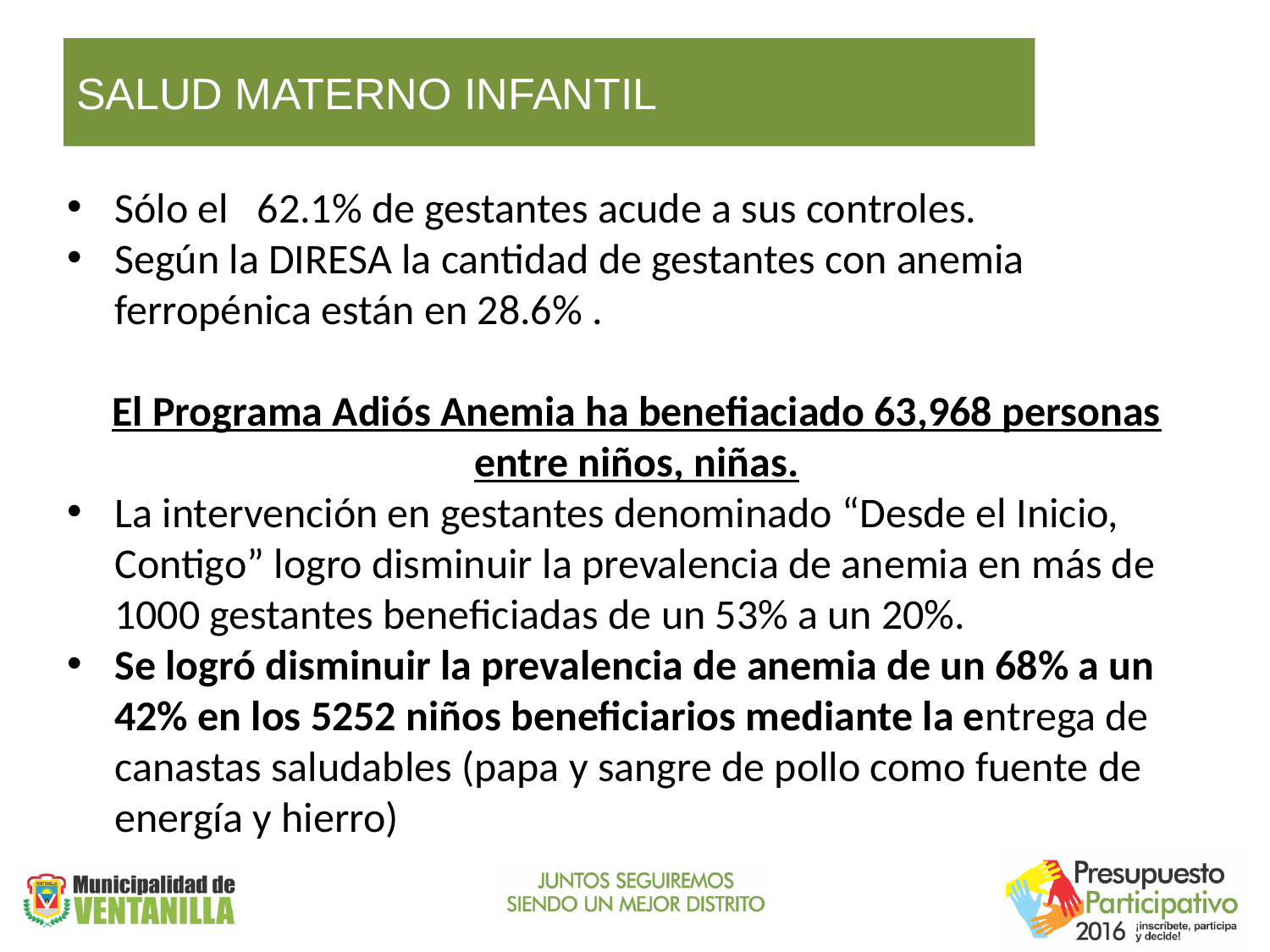

# SALUD MATERNO INFANTIL
Sólo el   62.1% de gestantes acude a sus controles.
Según la DIRESA la cantidad de gestantes con anemia ferropénica están en 28.6% .

El Programa Adiós Anemia ha benefiaciado 63,968 personas entre niños, niñas.
La intervención en gestantes denominado “Desde el Inicio, Contigo” logro disminuir la prevalencia de anemia en más de 1000 gestantes beneficiadas de un 53% a un 20%.
Se logró disminuir la prevalencia de anemia de un 68% a un 42% en los 5252 niños beneficiarios mediante la entrega de canastas saludables (papa y sangre de pollo como fuente de energía y hierro)